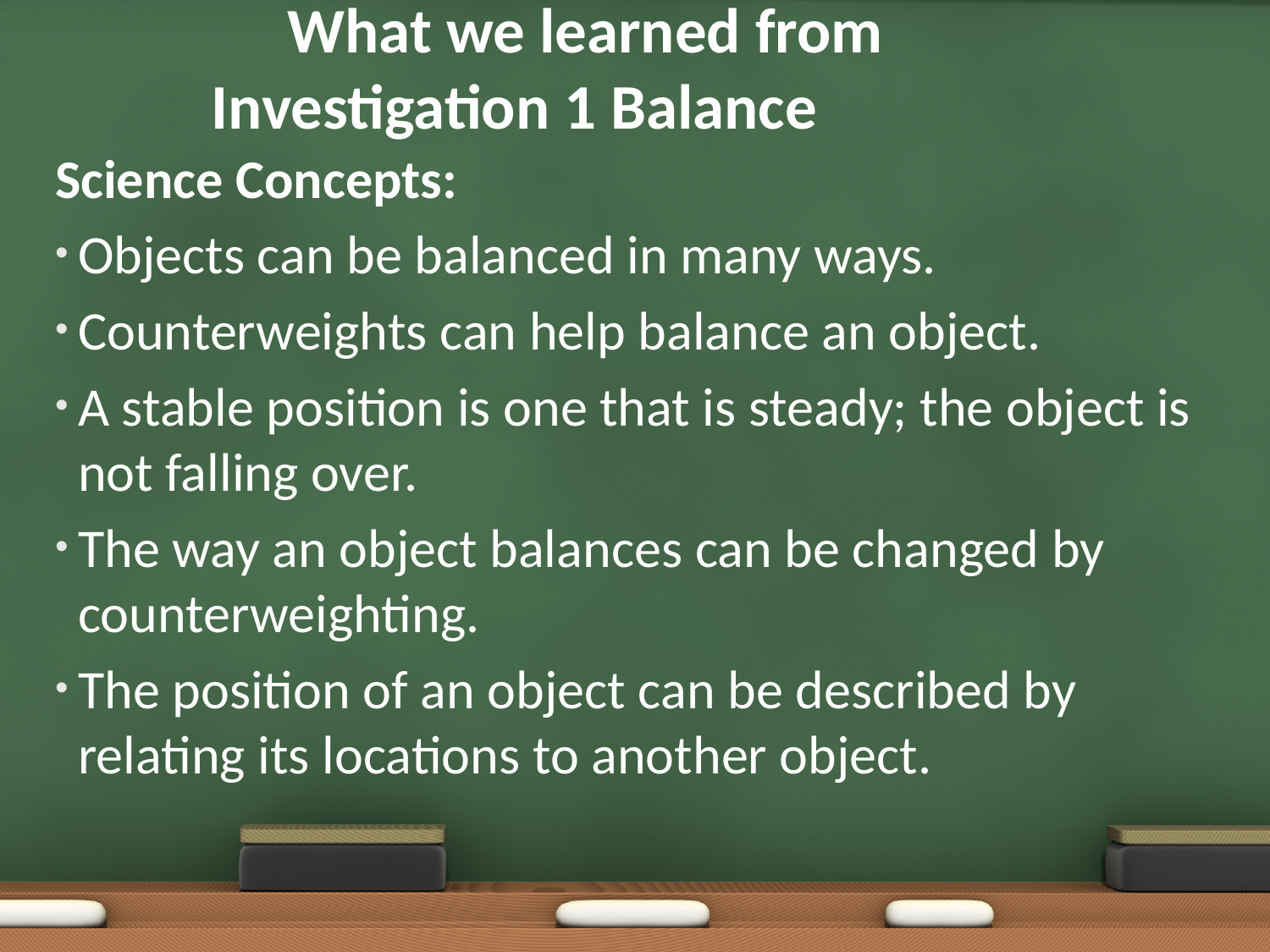

# What we learned from Investigation 1 Balance
Science Concepts:
Objects can be balanced in many ways.
Counterweights can help balance an object.
A stable position is one that is steady; the object is not falling over.
The way an object balances can be changed by counterweighting.
The position of an object can be described by relating its locations to another object.